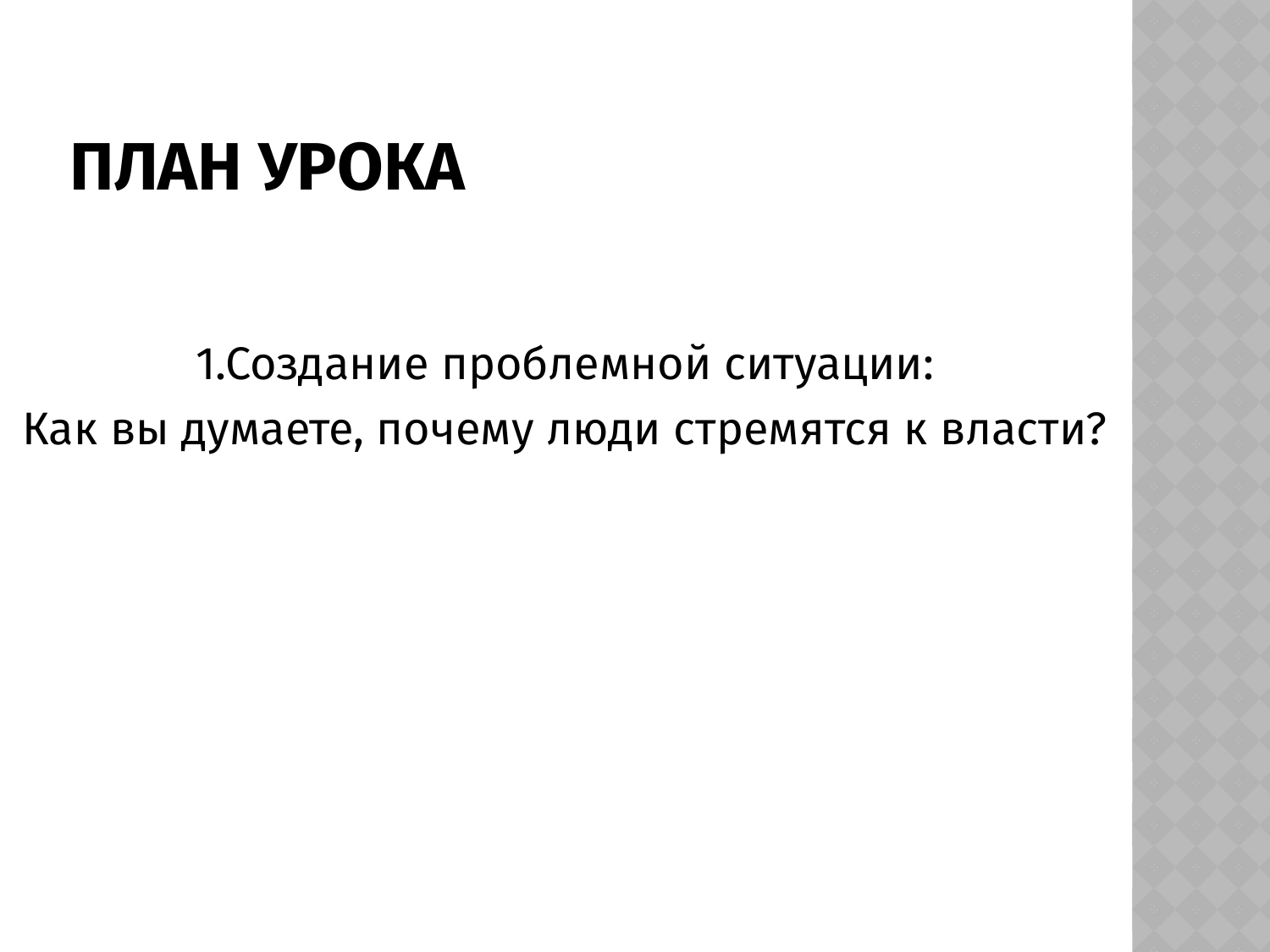

# ПЛАН УРОКА
1.Создание проблемной ситуации:
Как вы думаете, почему люди стремятся к власти?